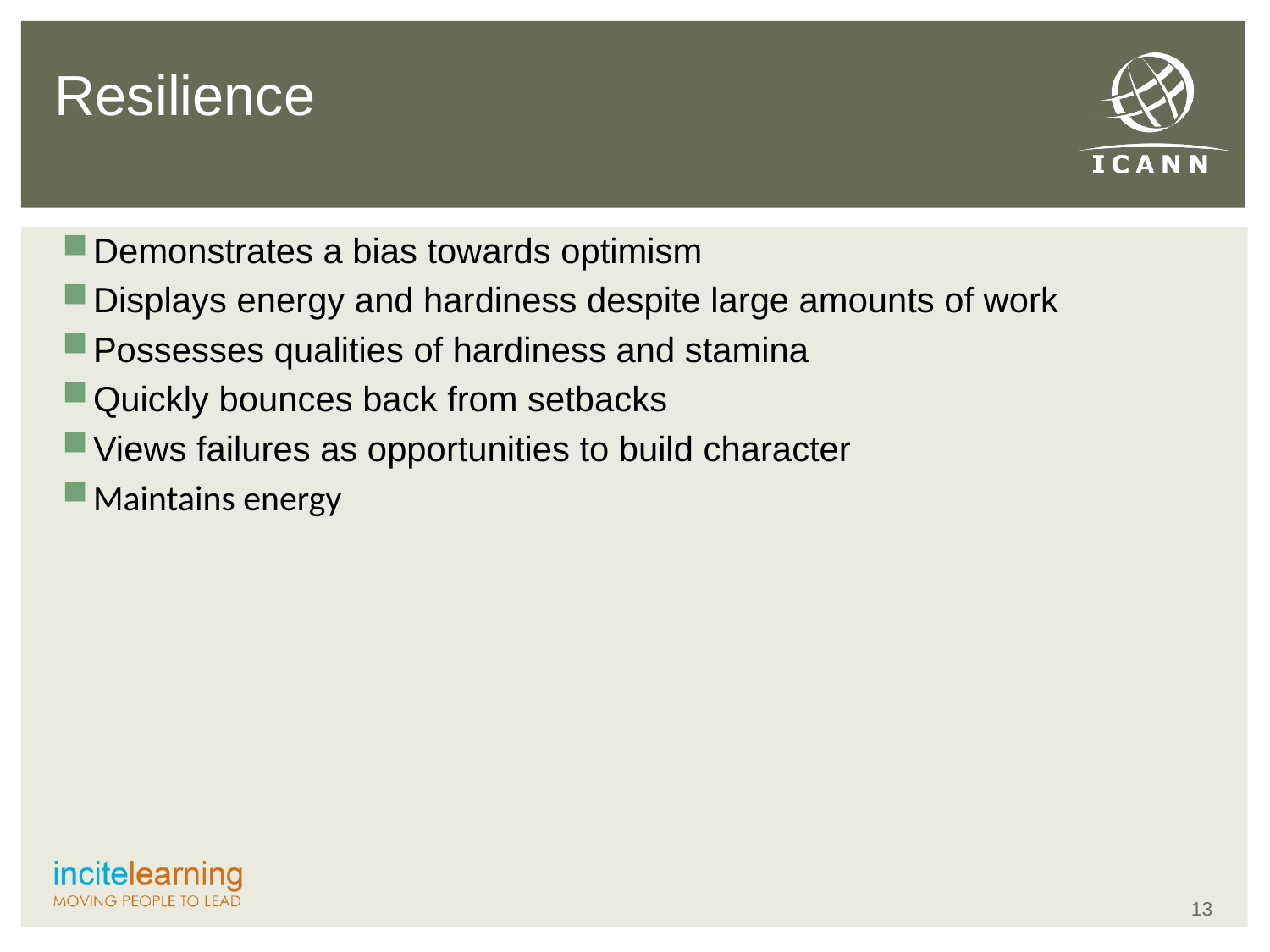

Resilience
Demonstrates a bias towards optimism
Displays energy and hardiness despite large amounts of work
Possesses qualities of hardiness and stamina
Quickly bounces back from setbacks
Views failures as opportunities to build character
Maintains energy
13